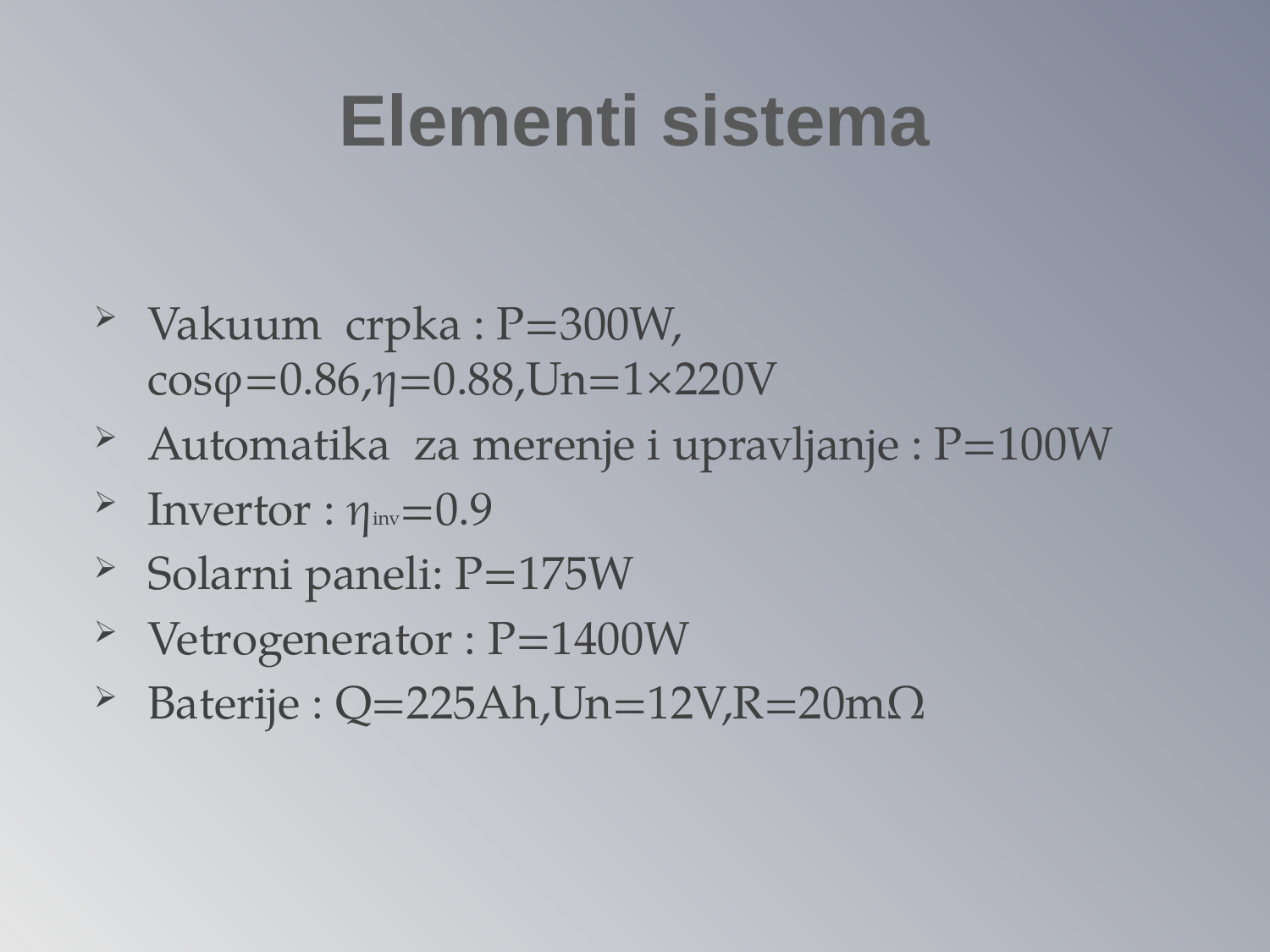

# Elementi sistema

Vakuum  crpka : P=300W, cosφ=0.86,η=0.88,Un=1×220V
Automatika  za merenje i upravljanje : P=100W
Invertor : ηinv=0.9
Solarni paneli: P=175W
Vetrogenerator : P=1400W
Baterije : Q=225Ah,Un=12V,R=20mΩ